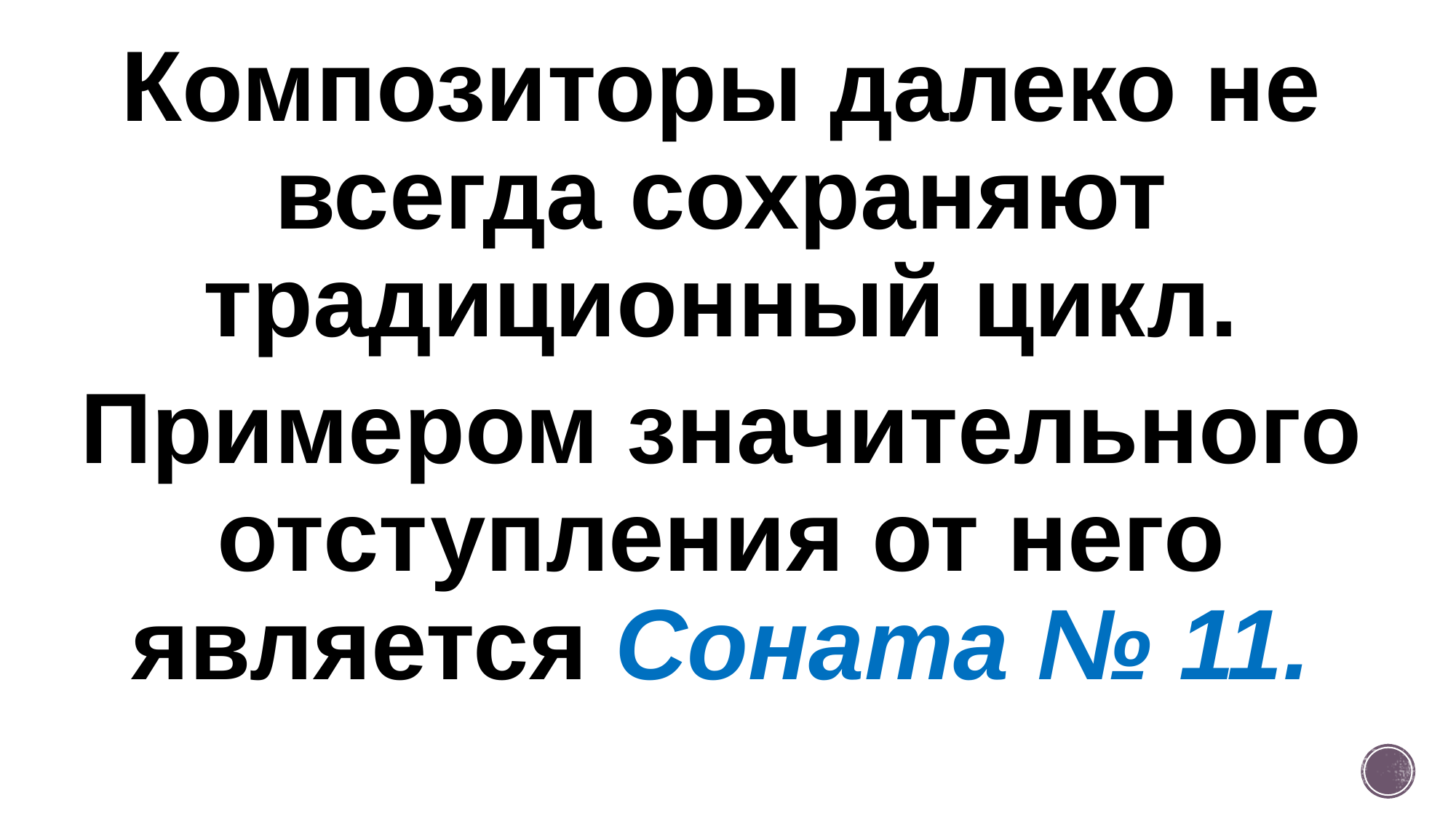

Композиторы далеко не всегда сохраняют традиционный цикл.
Примером значительного отступления от него является Соната № 11.